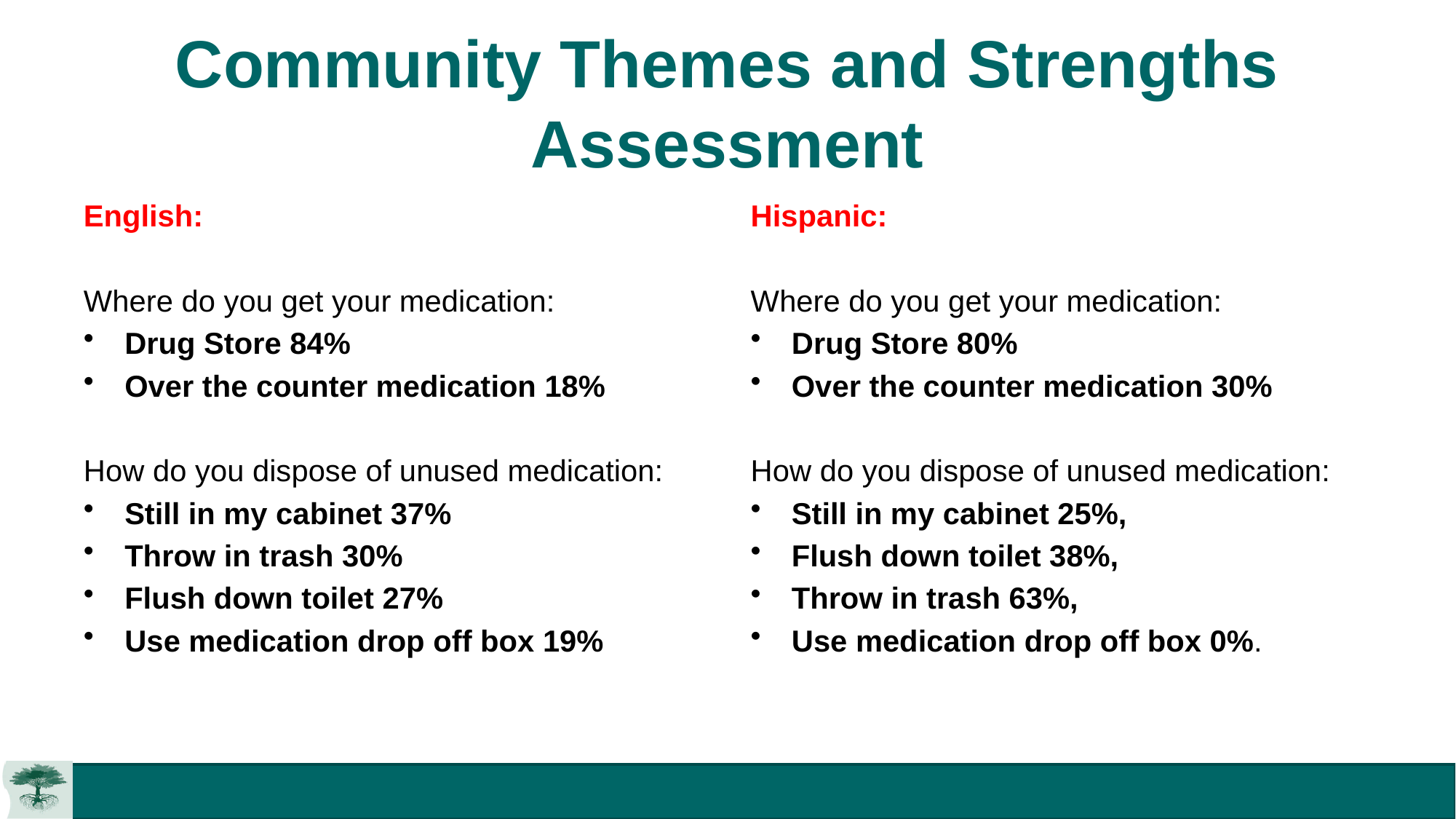

# Community Themes and Strengths Assessment
English:

Where do you get your medication:
Drug Store 84%
Over the counter medication 18%

How do you dispose of unused medication:
Still in my cabinet 37%
Throw in trash 30%
Flush down toilet 27%
Use medication drop off box 19%
Hispanic:

Where do you get your medication:
Drug Store 80%
Over the counter medication 30%

How do you dispose of unused medication:
Still in my cabinet 25%,
Flush down toilet 38%,
Throw in trash 63%,
Use medication drop off box 0%.